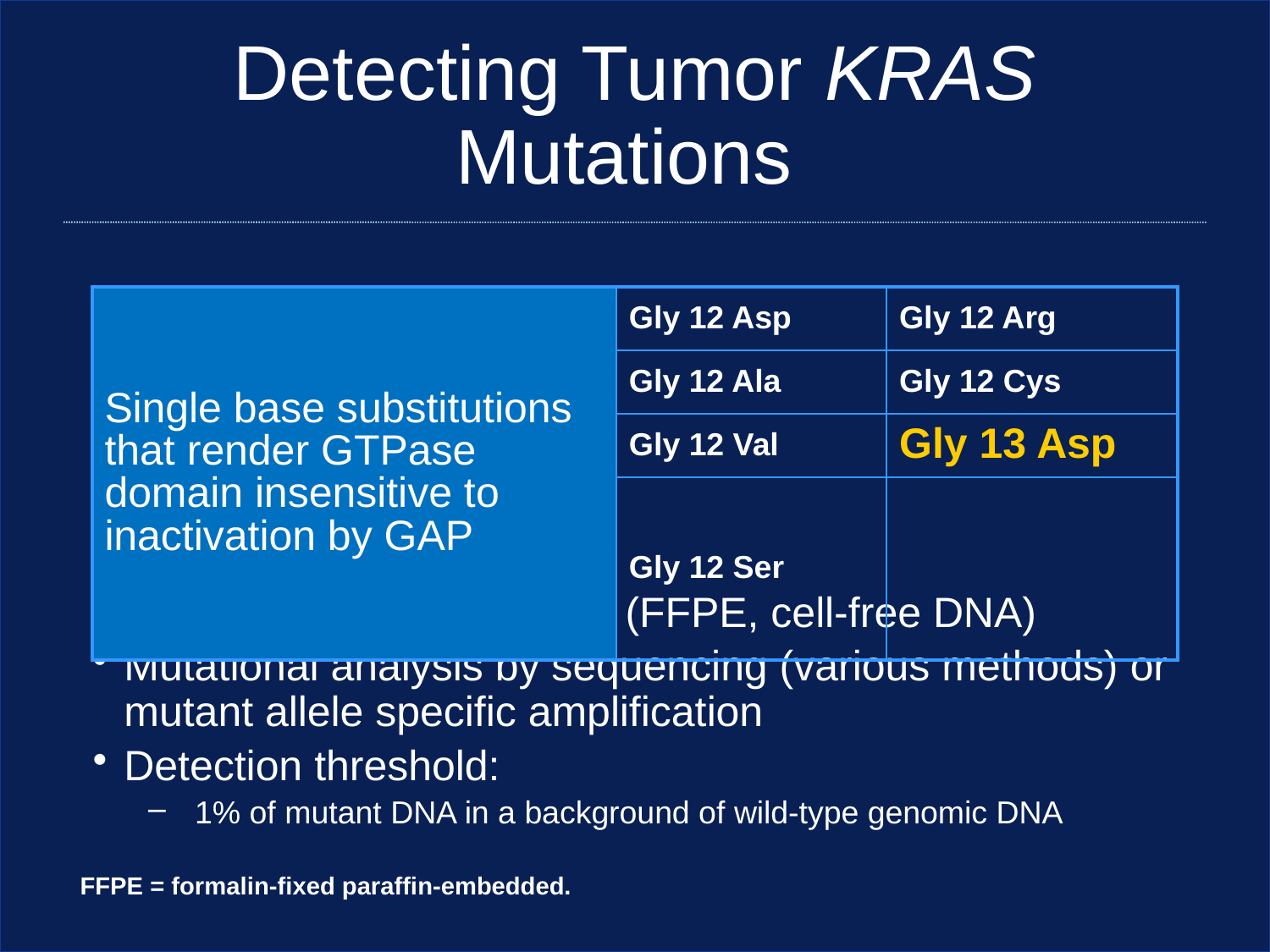

Detecting Tumor KRAS Mutations
| Single base substitutions that render GTPase domain insensitive to inactivation by GAP | Gly 12 Asp | Gly 12 Arg |
| --- | --- | --- |
|  | Gly 12 Ala | Gly 12 Cys |
|  | Gly 12 Val | Gly 13 Asp |
|  | Gly 12 Ser |  |

DNA extracted from tumor (FFPE, cell-free DNA)
Mutational analysis by sequencing (various methods) or mutant allele specific amplification
Detection threshold:
1% of mutant DNA in a background of wild-type genomic DNA
FFPE = formalin-fixed paraffin-embedded.